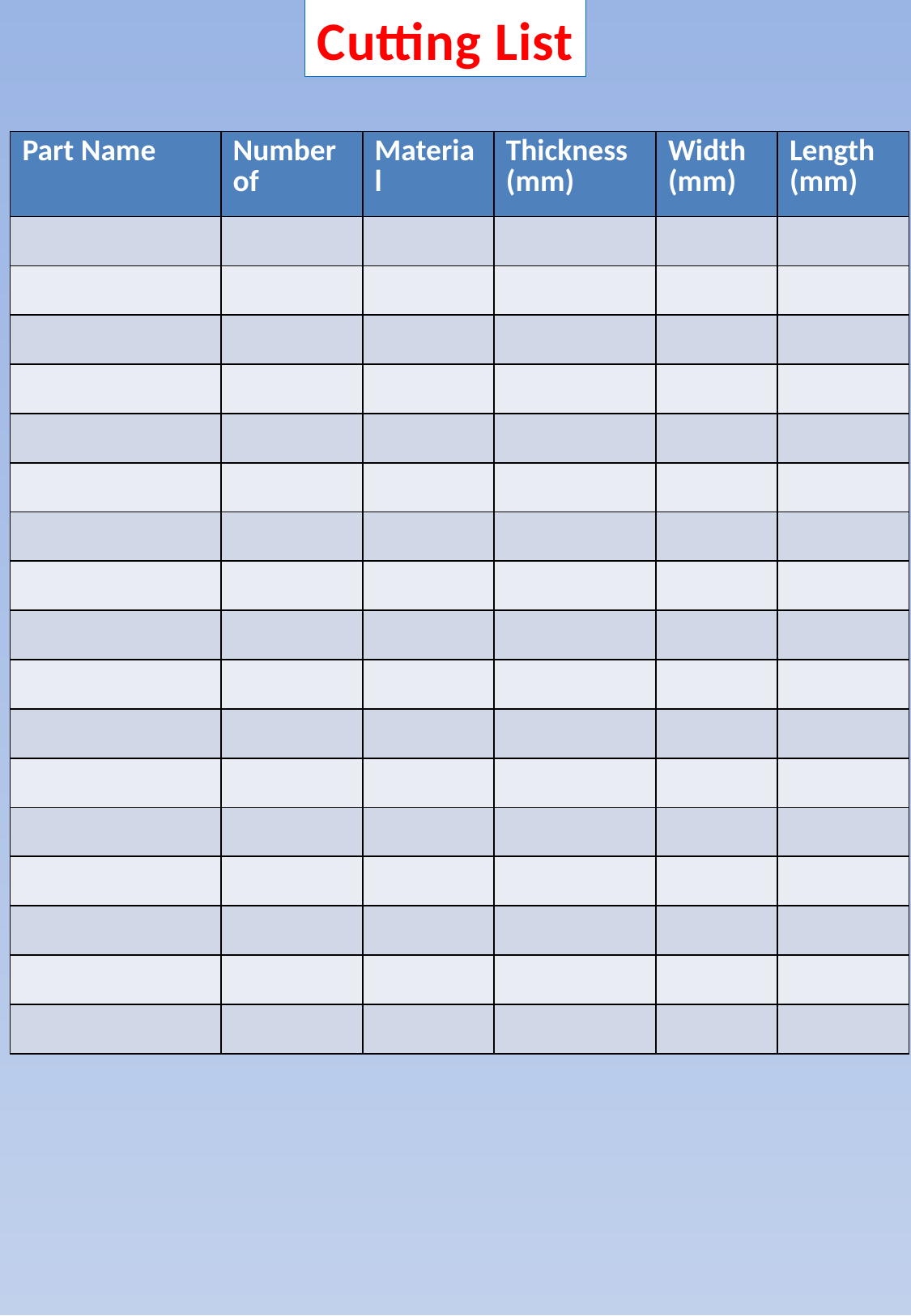

Cutting List
| Part Name | Number of | Material | Thickness (mm) | Width (mm) | Length (mm) |
| --- | --- | --- | --- | --- | --- |
|  |  |  |  |  |  |
|  |  |  |  |  |  |
|  |  |  |  |  |  |
|  |  |  |  |  |  |
|  |  |  |  |  |  |
|  |  |  |  |  |  |
|  |  |  |  |  |  |
|  |  |  |  |  |  |
|  |  |  |  |  |  |
|  |  |  |  |  |  |
|  |  |  |  |  |  |
|  |  |  |  |  |  |
|  |  |  |  |  |  |
|  |  |  |  |  |  |
|  |  |  |  |  |  |
|  |  |  |  |  |  |
|  |  |  |  |  |  |